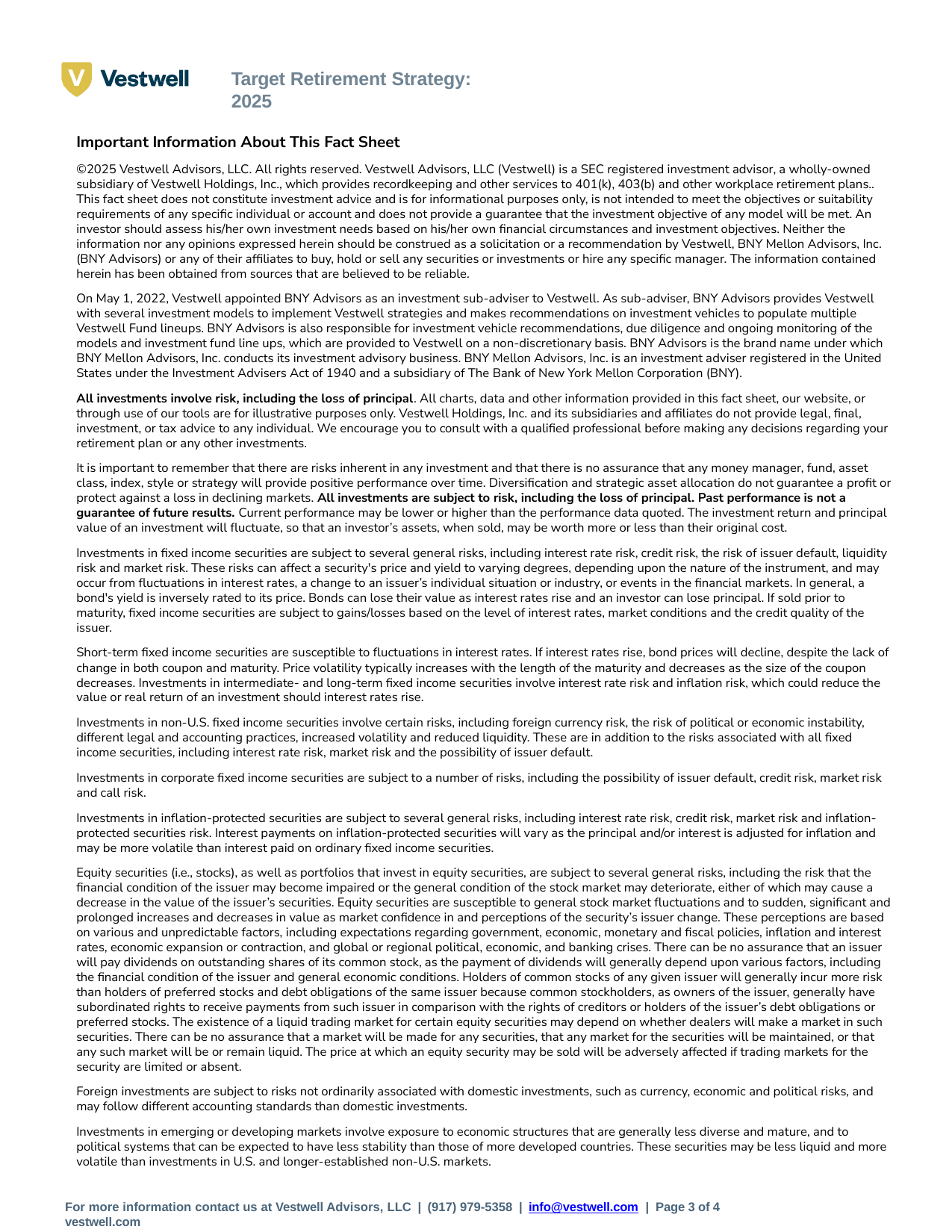

Target Retirement Strategy: 2025

Important Information About This Fact Sheet
©2025 Vestwell Advisors, LLC. All rights reserved. Vestwell Advisors, LLC (Vestwell) is a SEC registered investment advisor, a wholly-owned subsidiary of Vestwell Holdings, Inc., which provides recordkeeping and other services to 401(k), 403(b) and other workplace retirement plans.. This fact sheet does not constitute investment advice and is for informational purposes only, is not intended to meet the objectives or suitability requirements of any specific individual or account and does not provide a guarantee that the investment objective of any model will be met. An investor should assess his/her own investment needs based on his/her own financial circumstances and investment objectives. Neither the information nor any opinions expressed herein should be construed as a solicitation or a recommendation by Vestwell, BNY Mellon Advisors, Inc. (BNY Advisors) or any of their affiliates to buy, hold or sell any securities or investments or hire any specific manager. The information contained herein has been obtained from sources that are believed to be reliable.
On May 1, 2022, Vestwell appointed BNY Advisors as an investment sub-adviser to Vestwell. As sub-adviser, BNY Advisors provides Vestwell with several investment models to implement Vestwell strategies and makes recommendations on investment vehicles to populate multiple Vestwell Fund lineups. BNY Advisors is also responsible for investment vehicle recommendations, due diligence and ongoing monitoring of the models and investment fund line ups, which are provided to Vestwell on a non-discretionary basis. BNY Advisors is the brand name under which BNY Mellon Advisors, Inc. conducts its investment advisory business. BNY Mellon Advisors, Inc. is an investment adviser registered in the United States under the Investment Advisers Act of 1940 and a subsidiary of The Bank of New York Mellon Corporation (BNY).
All investments involve risk, including the loss of principal. All charts, data and other information provided in this fact sheet, our website, or through use of our tools are for illustrative purposes only. Vestwell Holdings, Inc. and its subsidiaries and affiliates do not provide legal, final, investment, or tax advice to any individual. We encourage you to consult with a qualified professional before making any decisions regarding your retirement plan or any other investments.
It is important to remember that there are risks inherent in any investment and that there is no assurance that any money manager, fund, asset class, index, style or strategy will provide positive performance over time. Diversification and strategic asset allocation do not guarantee a profit or protect against a loss in declining markets. All investments are subject to risk, including the loss of principal. Past performance is not a guarantee of future results. Current performance may be lower or higher than the performance data quoted. The investment return and principal value of an investment will fluctuate, so that an investor’s assets, when sold, may be worth more or less than their original cost.
Investments in fixed income securities are subject to several general risks, including interest rate risk, credit risk, the risk of issuer default, liquidity risk and market risk. These risks can affect a security's price and yield to varying degrees, depending upon the nature of the instrument, and may occur from fluctuations in interest rates, a change to an issuer’s individual situation or industry, or events in the financial markets. In general, a bond's yield is inversely rated to its price. Bonds can lose their value as interest rates rise and an investor can lose principal. If sold prior to maturity, fixed income securities are subject to gains/losses based on the level of interest rates, market conditions and the credit quality of the issuer.
Short-term fixed income securities are susceptible to fluctuations in interest rates. If interest rates rise, bond prices will decline, despite the lack of change in both coupon and maturity. Price volatility typically increases with the length of the maturity and decreases as the size of the coupon decreases. Investments in intermediate- and long-term fixed income securities involve interest rate risk and inflation risk, which could reduce the value or real return of an investment should interest rates rise.
Investments in non-U.S. fixed income securities involve certain risks, including foreign currency risk, the risk of political or economic instability, different legal and accounting practices, increased volatility and reduced liquidity. These are in addition to the risks associated with all fixed income securities, including interest rate risk, market risk and the possibility of issuer default.
Investments in corporate fixed income securities are subject to a number of risks, including the possibility of issuer default, credit risk, market risk and call risk.
Investments in inflation-protected securities are subject to several general risks, including interest rate risk, credit risk, market risk and inflation-protected securities risk. Interest payments on inflation-protected securities will vary as the principal and/or interest is adjusted for inflation and may be more volatile than interest paid on ordinary fixed income securities.
Equity securities (i.e., stocks), as well as portfolios that invest in equity securities, are subject to several general risks, including the risk that the financial condition of the issuer may become impaired or the general condition of the stock market may deteriorate, either of which may cause a decrease in the value of the issuer’s securities. Equity securities are susceptible to general stock market fluctuations and to sudden, significant and prolonged increases and decreases in value as market confidence in and perceptions of the security’s issuer change. These perceptions are based on various and unpredictable factors, including expectations regarding government, economic, monetary and fiscal policies, inflation and interest rates, economic expansion or contraction, and global or regional political, economic, and banking crises. There can be no assurance that an issuer will pay dividends on outstanding shares of its common stock, as the payment of dividends will generally depend upon various factors, including the financial condition of the issuer and general economic conditions. Holders of common stocks of any given issuer will generally incur more risk than holders of preferred stocks and debt obligations of the same issuer because common stockholders, as owners of the issuer, generally have subordinated rights to receive payments from such issuer in comparison with the rights of creditors or holders of the issuer’s debt obligations or preferred stocks. The existence of a liquid trading market for certain equity securities may depend on whether dealers will make a market in such securities. There can be no assurance that a market will be made for any securities, that any market for the securities will be maintained, or that any such market will be or remain liquid. The price at which an equity security may be sold will be adversely affected if trading markets for the security are limited or absent.
Foreign investments are subject to risks not ordinarily associated with domestic investments, such as currency, economic and political risks, and may follow different accounting standards than domestic investments.
Investments in emerging or developing markets involve exposure to economic structures that are generally less diverse and mature, and to political systems that can be expected to have less stability than those of more developed countries. These securities may be less liquid and more volatile than investments in U.S. and longer-established non-U.S. markets.

For more information contact us at Vestwell Advisors, LLC | (917) 979-5358 | info@vestwell.com  |  Page 3 of 4                                                                    vestwell.com